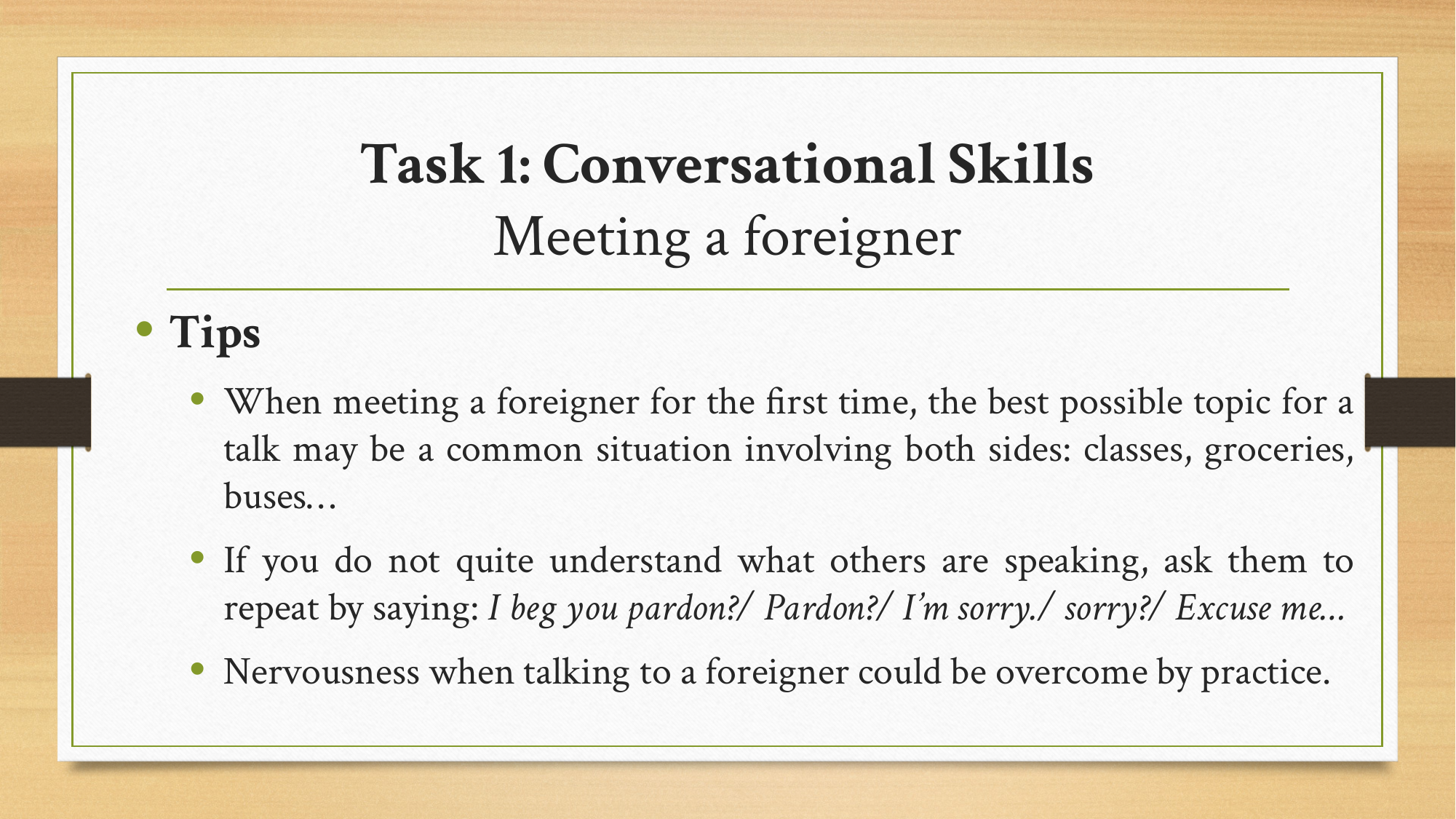

# Task 1: Conversational Skills Meeting a foreigner
Tips
When meeting a foreigner for the first time, the best possible topic for a talk may be a common situation involving both sides: classes, groceries, buses…
If you do not quite understand what others are speaking, ask them to repeat by saying: I beg you pardon?/ Pardon?/ I’m sorry./ sorry?/ Excuse me…
Nervousness when talking to a foreigner could be overcome by practice.